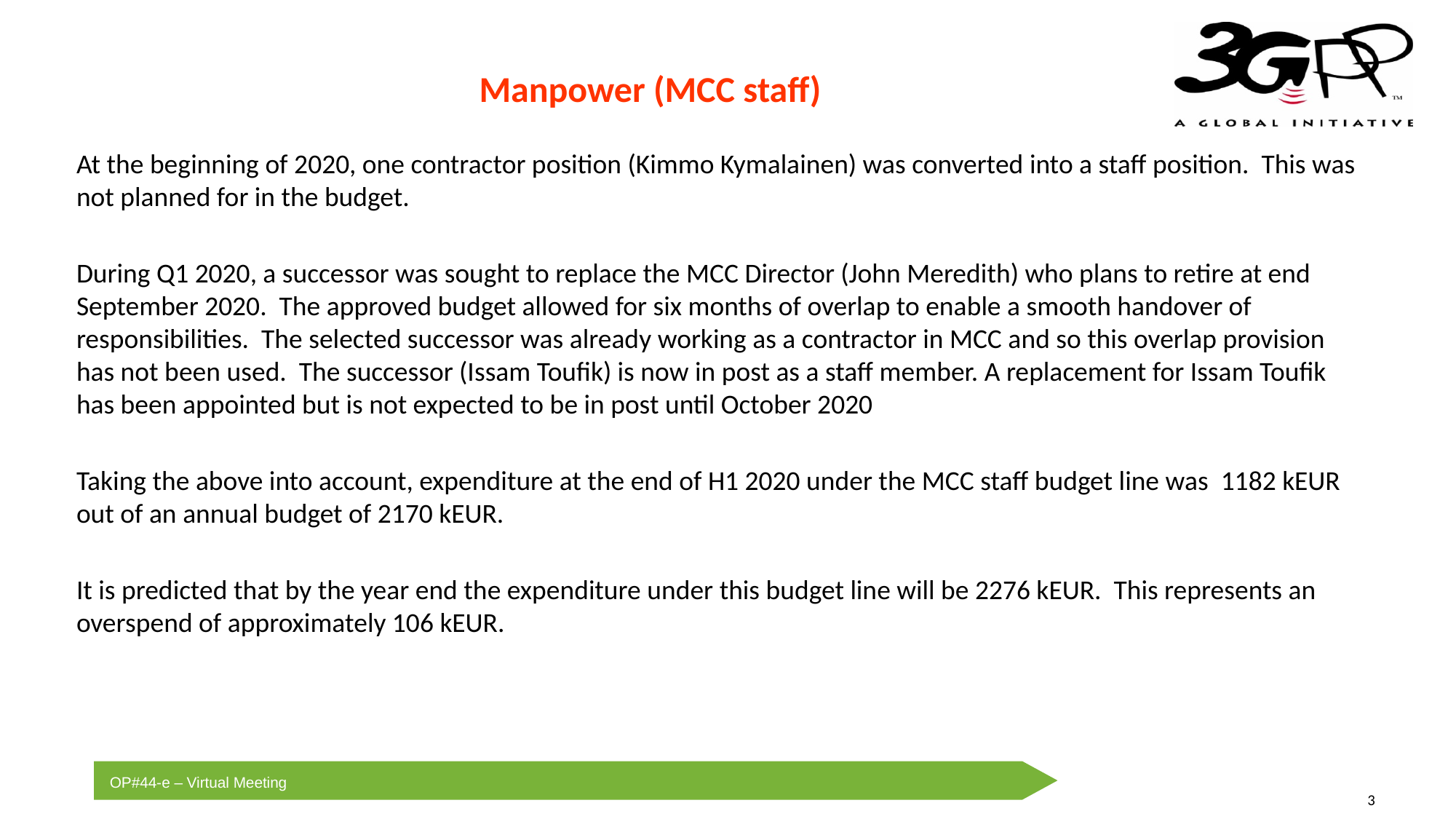

Manpower (MCC staff)

At the beginning of 2020, one contractor position (Kimmo Kymalainen) was converted into a staff position.  This was not planned for in the budget.

During Q1 2020, a successor was sought to replace the MCC Director (John Meredith) who plans to retire at end September 2020.  The approved budget allowed for six months of overlap to enable a smooth handover of responsibilities.  The selected successor was already working as a contractor in MCC and so this overlap provision has not been used.  The successor (Issam Toufik) is now in post as a staff member. A replacement for Issam Toufik has been appointed but is not expected to be in post until October 2020

Taking the above into account, expenditure at the end of H1 2020 under the MCC staff budget line was  1182 kEUR out of an annual budget of 2170 kEUR.

It is predicted that by the year end the expenditure under this budget line will be 2276 kEUR.  This represents an overspend of approximately 106 kEUR.